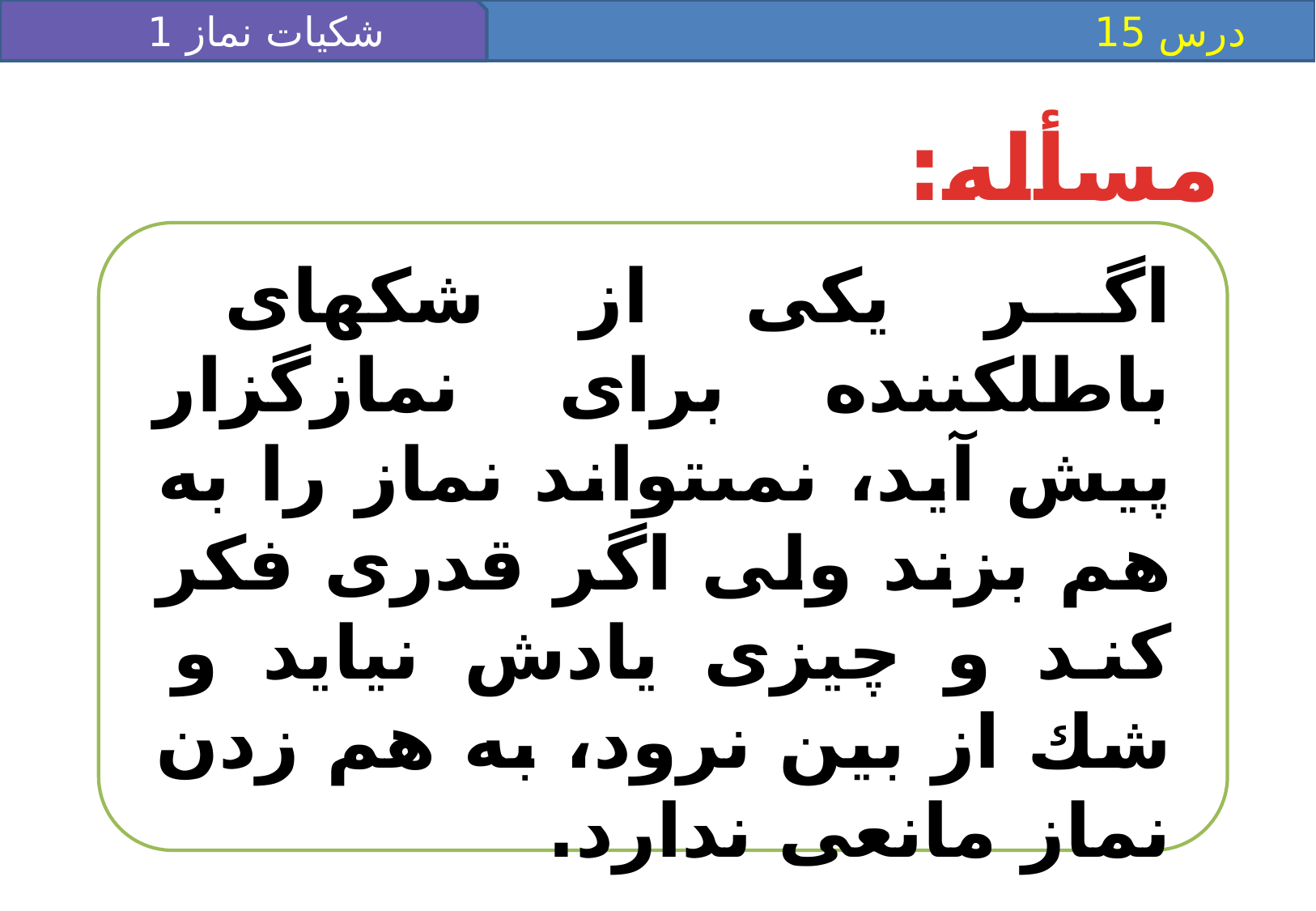

شکیات نماز 1
 درس 15
مسأله:

اگر يكى از شك‏هاى باطل‏كننده براى نمازگزار پيش آيد، نمى‏تواند نماز را به هم بزند ولى اگر قدرى فكر كند و چيزى يادش نيايد و شك از بين نرود، به هم زدن نماز مانعى ندارد.